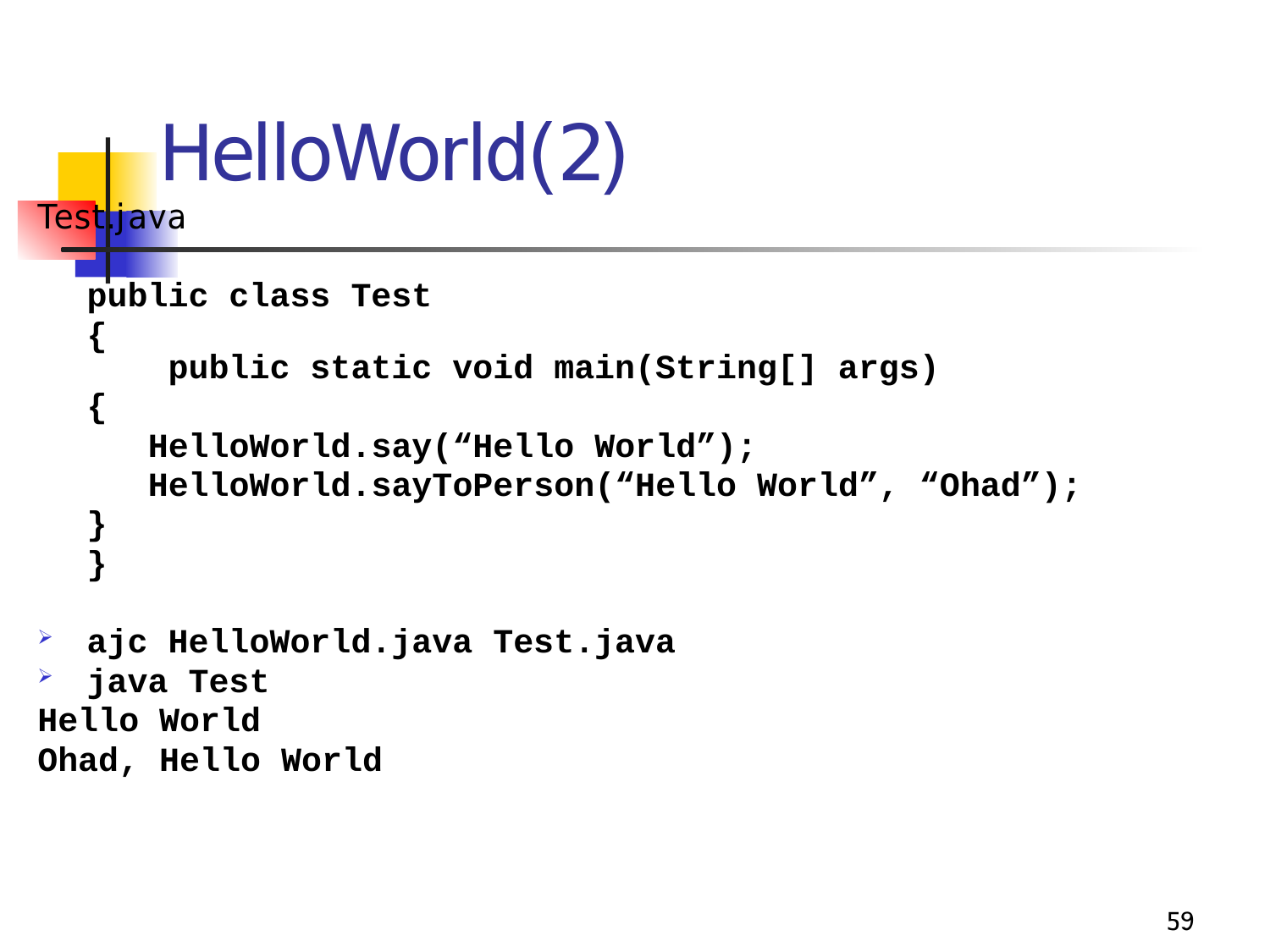

# HelloWorld(2)
Test.java

	public class Test
	{
    public static void main(String[] args)
		{
		   HelloWorld.say(“Hello World”);
		   HelloWorld.sayToPerson(“Hello World”, “Ohad”);
		}
	}

ajc HelloWorld.java Test.java
java Test
Hello World
Ohad, Hello World
59